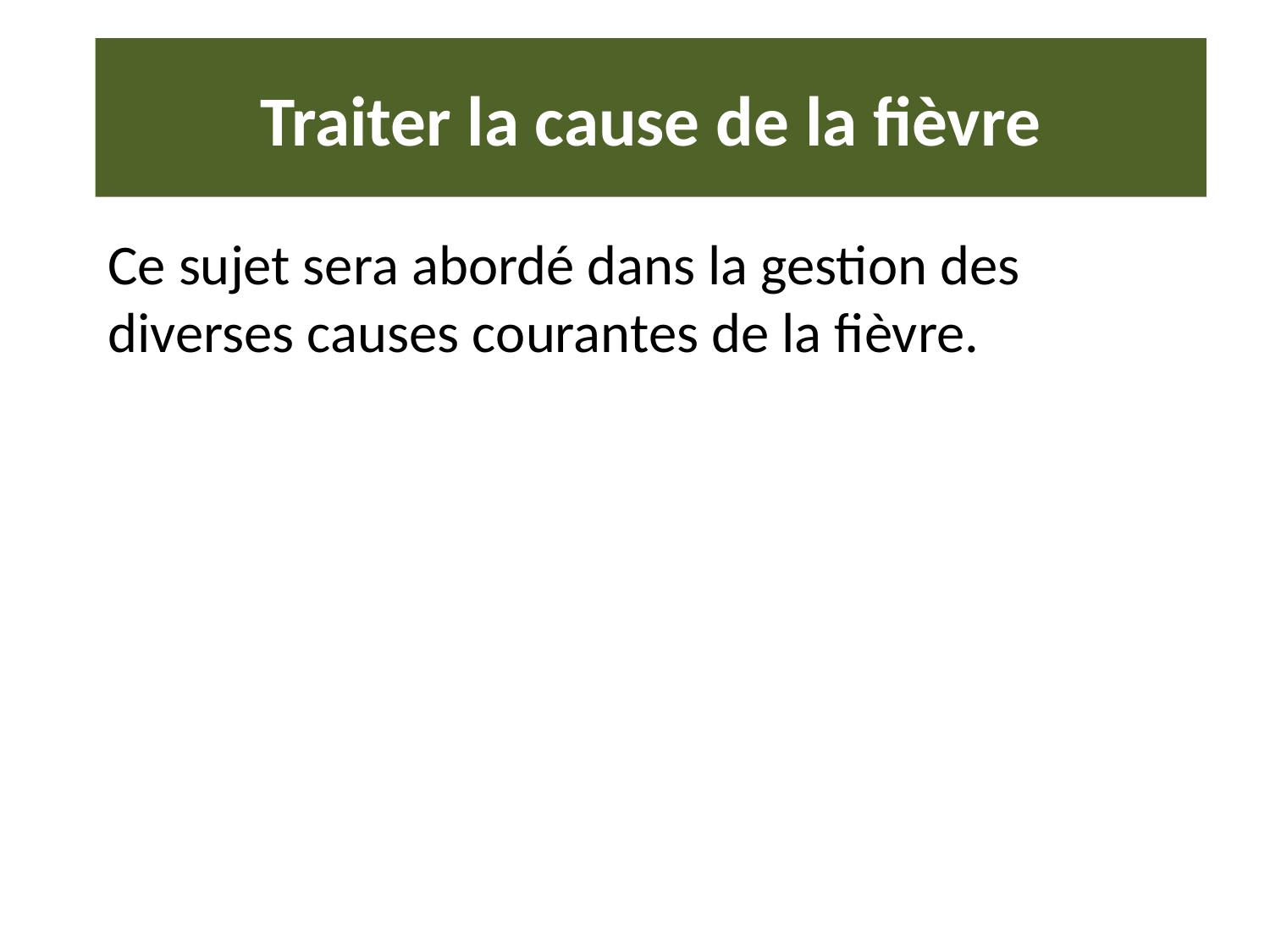

# Traiter la cause de la fièvre
Ce sujet sera abordé dans la gestion des diverses causes courantes de la fièvre.